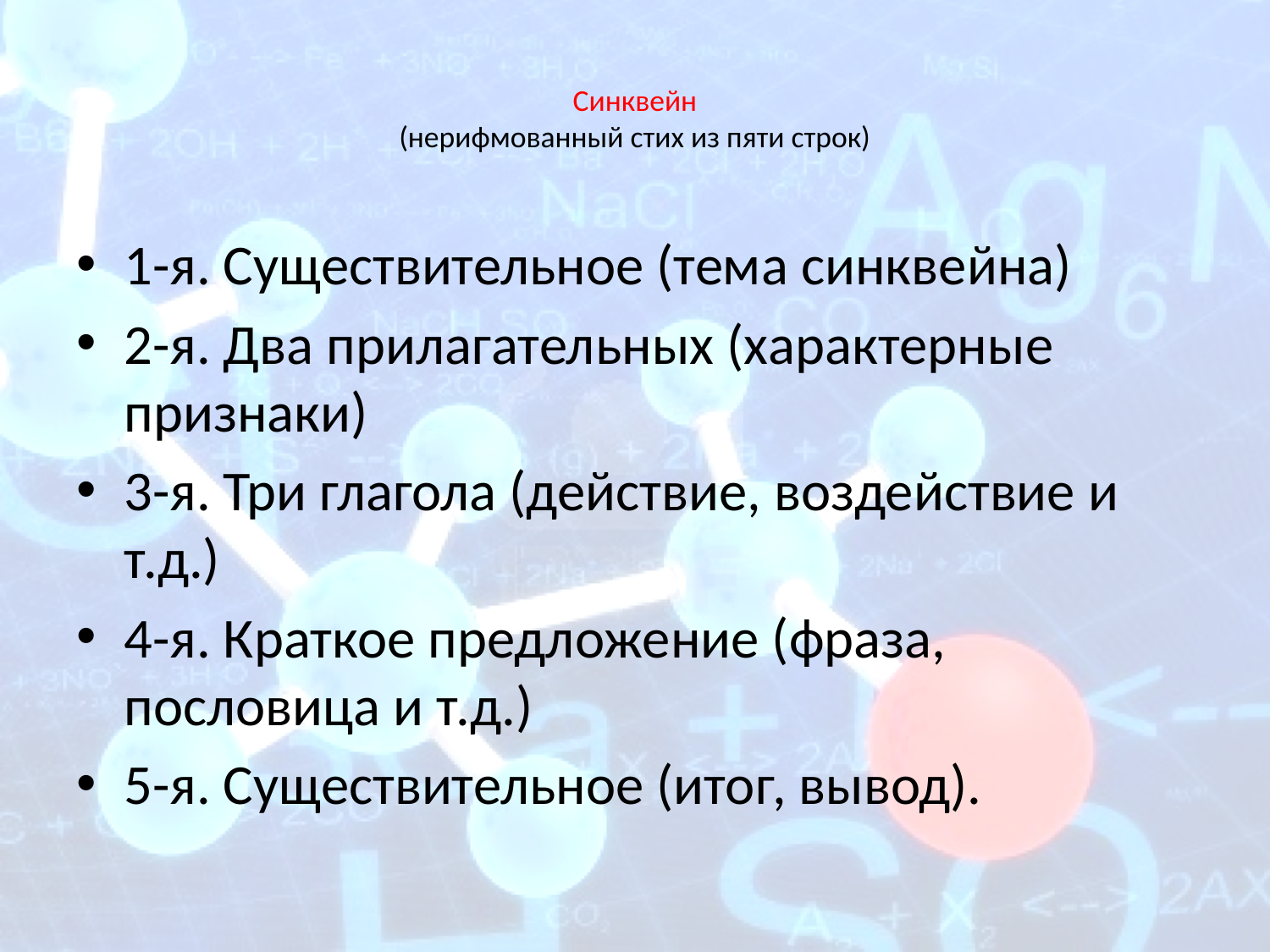

# Синквейн (нерифмованный стих из пяти строк)
1-я. Существительное (тема синквейна)
2-я. Два прилагательных (характерные признаки)
3-я. Три глагола (действие, воздействие и т.д.)
4-я. Краткое предложение (фраза,  пословица и т.д.)
5-я. Существительное (итог, вывод).